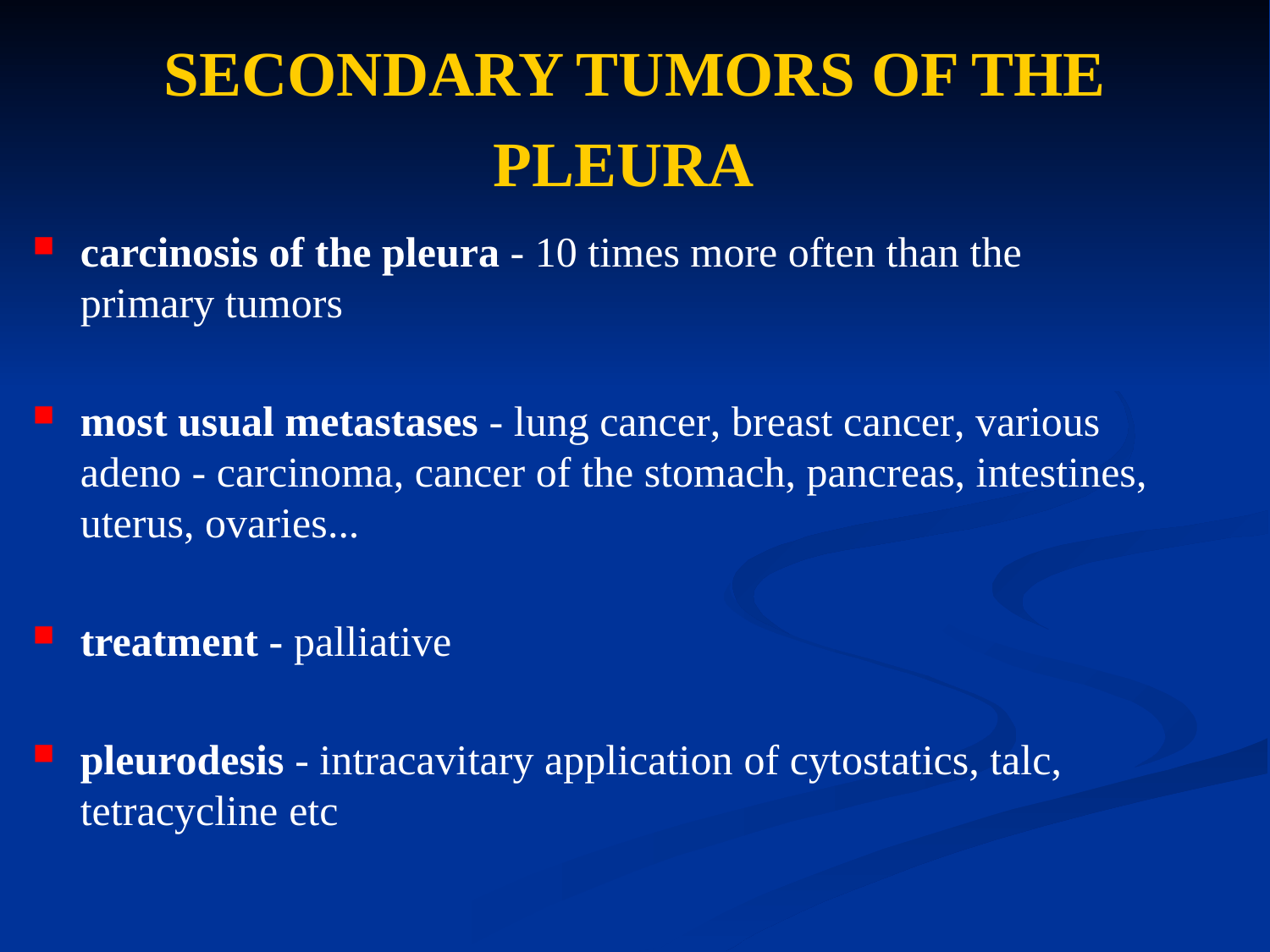

# SECONDARY TUMORS OF THE PLEURA
carcinosis of the pleura - 10 times more often than the primary tumors

most usual metastases - lung cancer, breast cancer, various adeno - carcinoma, cancer of the stomach, pancreas, intestines, uterus, ovaries...

treatment - palliative

pleurodesis - intracavitary application of cytostatics, talc, tetracycline etc